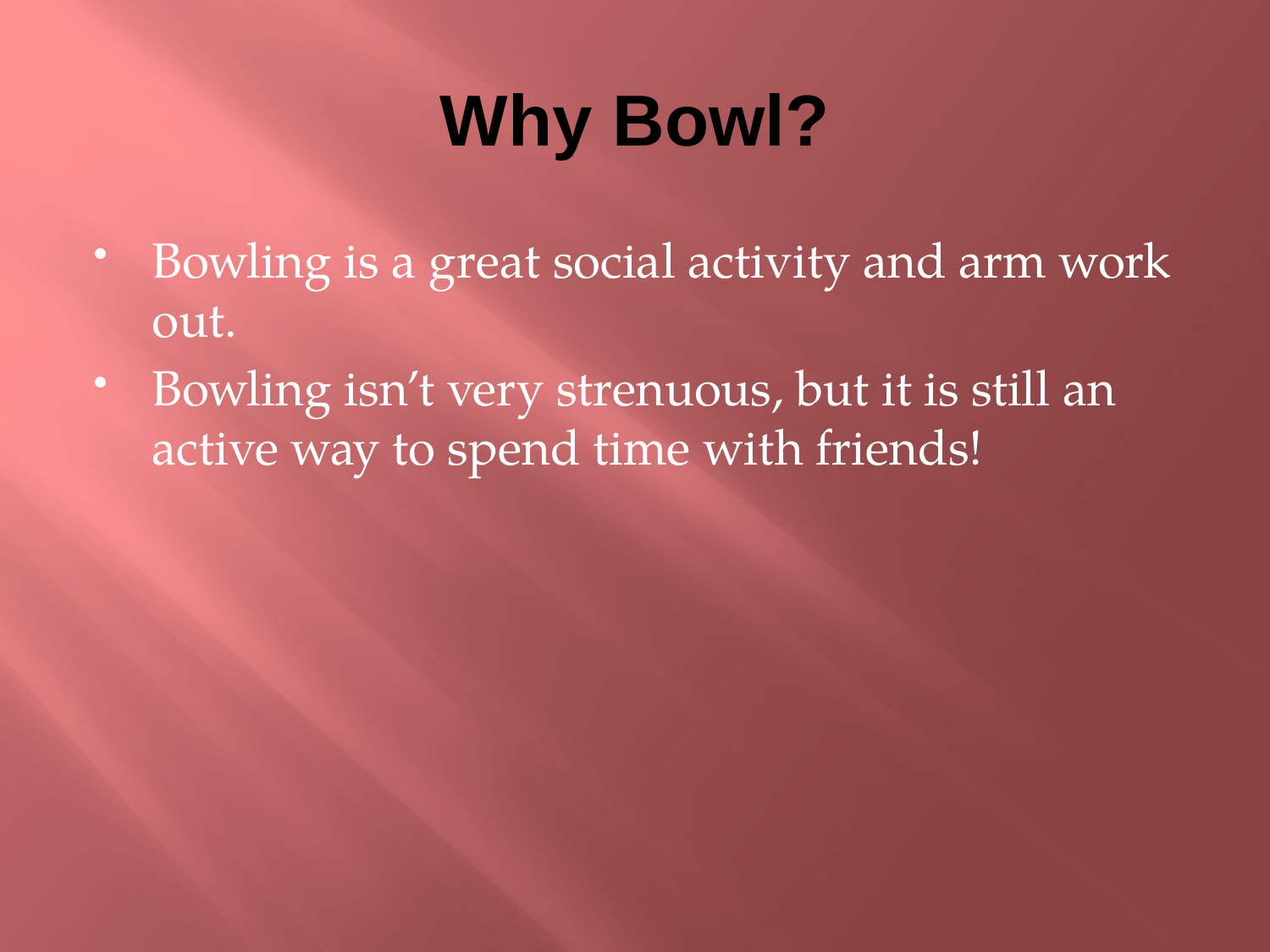

# Why Bowl?
Bowling is a great social activity and arm work out.
Bowling isn’t very strenuous, but it is still an active way to spend time with friends!